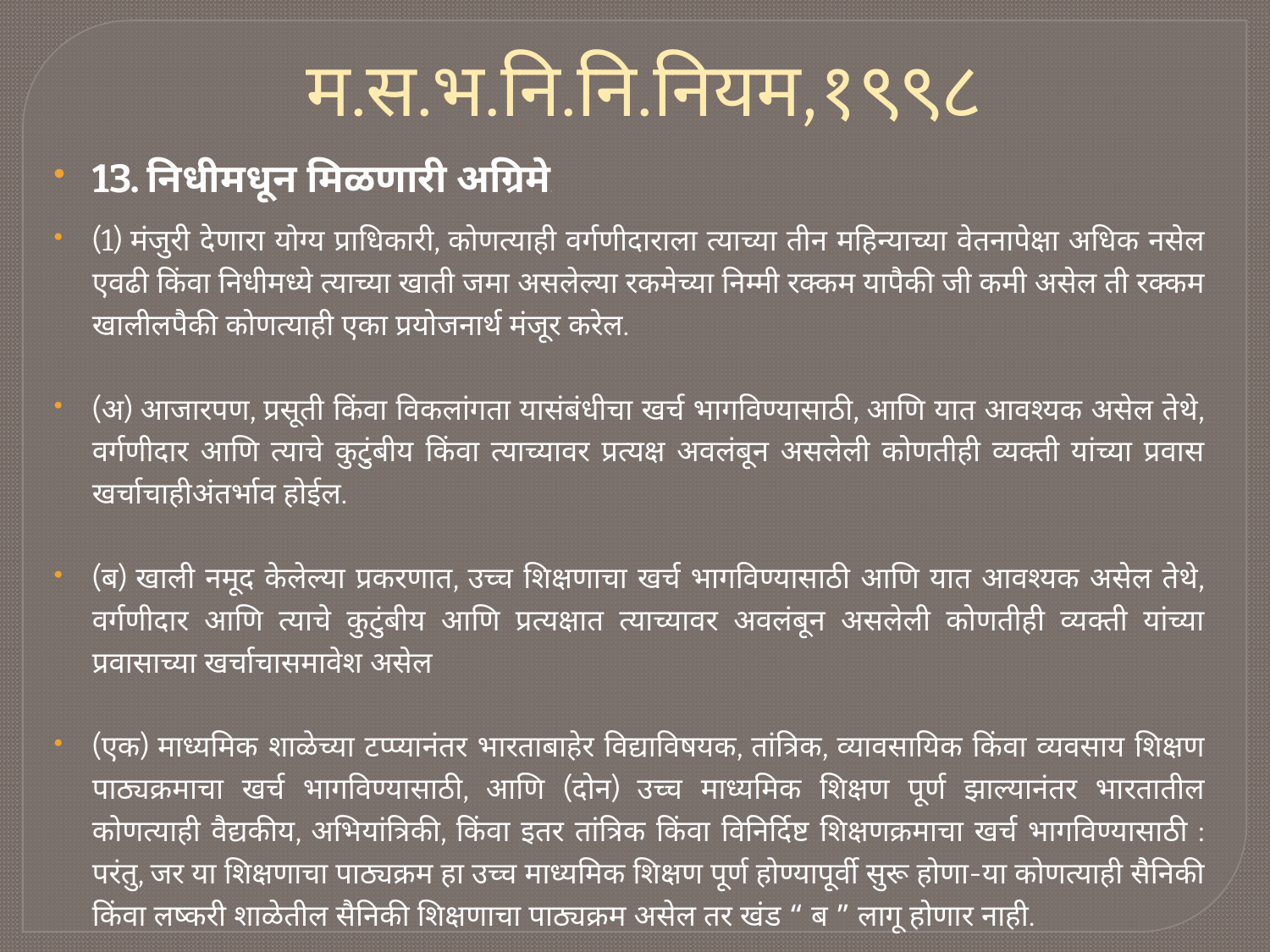

म.स.भ.नि.नि.नियम,१९९८
13. निधीमधून मिळणारी अग्रिमे :

(1) मंजुरी देणारा योग्य प्राधिकारी, कोणत्याही वर्गणीदाराला त्याच्या तीन महिन्याच्या वेतनापेक्षा अधिक नसेल एवढी किंवा निधीमध्ये त्याच्या खाती जमा असलेल्या रकमेच्या निम्मी रक्कम यापैकी जी कमी असेल ती रक्कम खालीलपैकी कोणत्याही एका प्रयोजनार्थ मंजूर करेल.

(अ) आजारपण, प्रसूती किंवा विकलांगता यासंबंधीचा खर्च भागविण्यासाठी, आणि यात आवश्यक असेल तेथे, वर्गणीदार आणि त्याचे कुटुंबीय किंवा त्याच्यावर प्रत्यक्ष अवलंबून असलेली कोणतीही व्यक्ती यांच्या प्रवास खर्चाचाहीअंतर्भाव होईल.

(ब) खाली नमूद केलेल्या प्रकरणात, उच्च शिक्षणाचा खर्च भागविण्यासाठी आणि यात आवश्यक असेल तेथे, वर्गणीदार आणि त्याचे कुटुंबीय आणि प्रत्यक्षात त्याच्यावर अवलंबून असलेली कोणतीही व्यक्ती यांच्या प्रवासाच्या खर्चाचासमावेश असेल

(एक) माध्यमिक शाळेच्या टप्प्यानंतर भारताबाहेर विद्याविषयक, तांत्रिक, व्यावसायिक किंवा व्यवसाय शिक्षण पाठ्यक्रमाचा खर्च भागविण्यासाठी, आणि (दोन) उच्च माध्यमिक शिक्षण पूर्ण झाल्यानंतर भारतातील कोणत्याही वैद्यकीय, अभियांत्रिकी, किंवा इतर तांत्रिक किंवा विनिर्दिष्ट शिक्षणक्रमाचा खर्च भागविण्यासाठी : परंतु, जर या शिक्षणाचा पाठ्यक्रम हा उच्च माध्यमिक शिक्षण पूर्ण होण्यापूर्वी सुरू होणा-या कोणत्याही सैनिकी किंवा लष्करी शाळेतील सैनिकी शिक्षणाचा पाठ्यक्रम असेल तर खंड “ ब ” लागू होणार नाही.